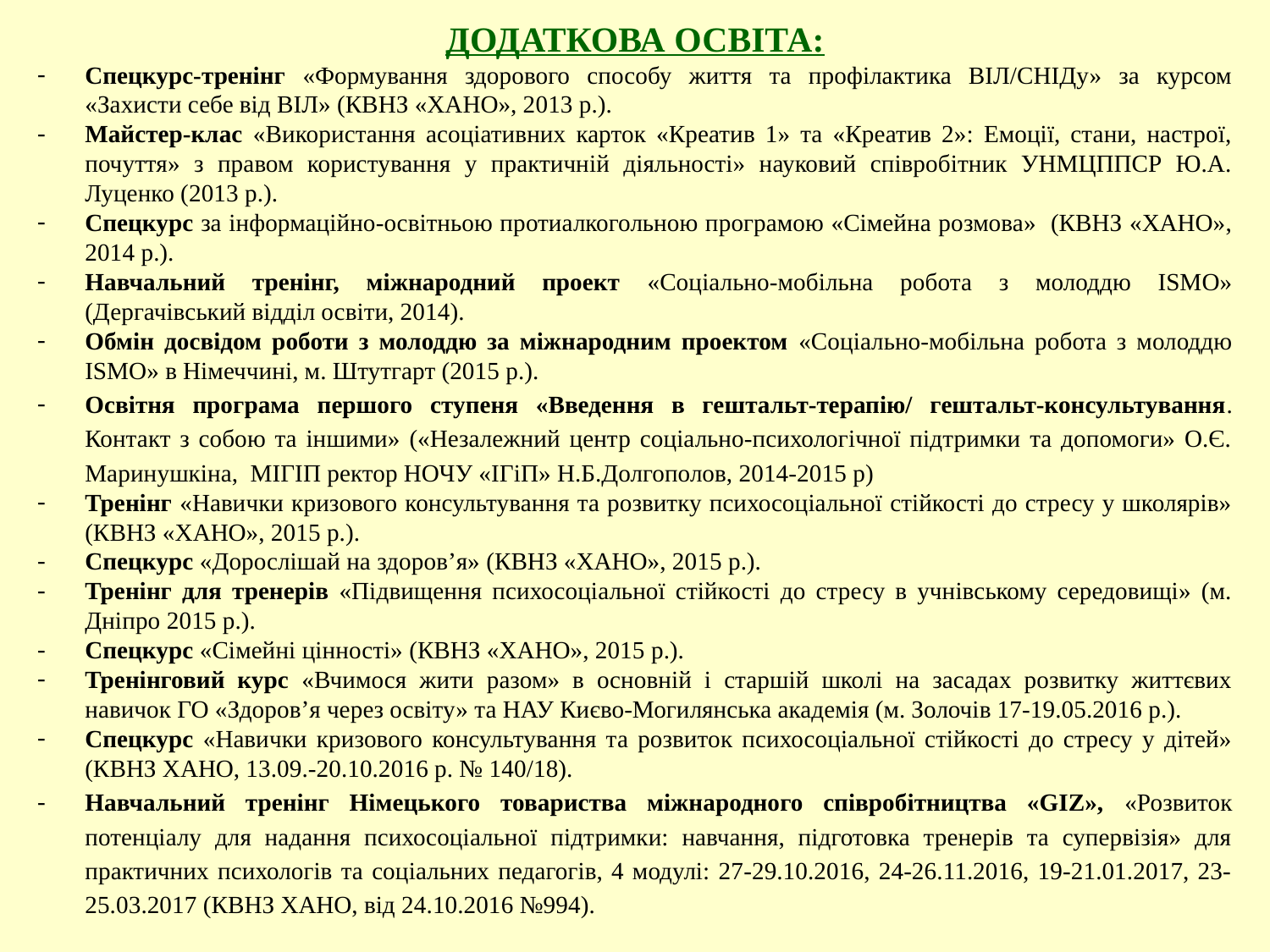

ДОДАТКОВА ОСВІТА:
Спецкурс-тренінг «Формування здорового способу життя та профілактика ВІЛ/СНІДу» за курсом «Захисти себе від ВІЛ» (КВНЗ «ХАНО», 2013 р.).
Майстер-клас «Використання асоціативних карток «Креатив 1» та «Креатив 2»: Емоції, стани, настрої, почуття» з правом користування у практичній діяльності» науковий співробітник УНМЦППСР Ю.А. Луценко (2013 р.).
Спецкурс за інформаційно-освітньою протиалкогольною програмою «Сімейна розмова»  (КВНЗ «ХАНО», 2014 р.).
Навчальний тренінг, міжнародний проект «Соціально-мобільна робота з молоддю ISMO» (Дергачівський відділ освіти, 2014).
Обмін досвідом роботи з молоддю за міжнародним проектом «Соціально-мобільна робота з молоддю ISMO» в Німеччині, м. Штутгарт (2015 р.).
Освітня програма першого ступеня «Введення в гештальт-терапію/ гештальт-консультування. Контакт з собою та іншими» («Незалежний центр соціально-психологічної підтримки та допомоги» О.Є. Маринушкіна,  МІГІП ректор НОЧУ «ІГіП» Н.Б.Долгополов, 2014-2015 р)
Тренінг «Навички кризового консультування та розвитку психосоціальної стійкості до стресу у школярів» (КВНЗ «ХАНО», 2015 р.).
Спецкурс «Дорослішай на здоров’я» (КВНЗ «ХАНО», 2015 р.).
Тренінг для тренерів «Підвищення психосоціальної стійкості до стресу в учнівському середовищі» (м. Дніпро 2015 р.).
Спецкурс «Сімейні цінності» (КВНЗ «ХАНО», 2015 р.).
Тренінговий курс «Вчимося жити разом» в основній і старшій школі на засадах розвитку життєвих навичок ГО «Здоров’я через освіту» та НАУ Києво-Могилянська академія (м. Золочів 17-19.05.2016 р.).
Спецкурс «Навички кризового консультування та розвиток психосоціальної стійкості до стресу у дітей» (КВНЗ ХАНО, 13.09.-20.10.2016 р. № 140/18).
Навчальний тренінг Німецького товариства міжнародного співробітництва «GIZ», «Розвиток потенціалу для надання психосоціальної підтримки: навчання, підготовка тренерів та супервізія» для практичних психологів та соціальних педагогів, 4 модулі: 27-29.10.2016, 24-26.11.2016, 19-21.01.2017, 23-25.03.2017 (КВНЗ ХАНО, від 24.10.2016 №994).